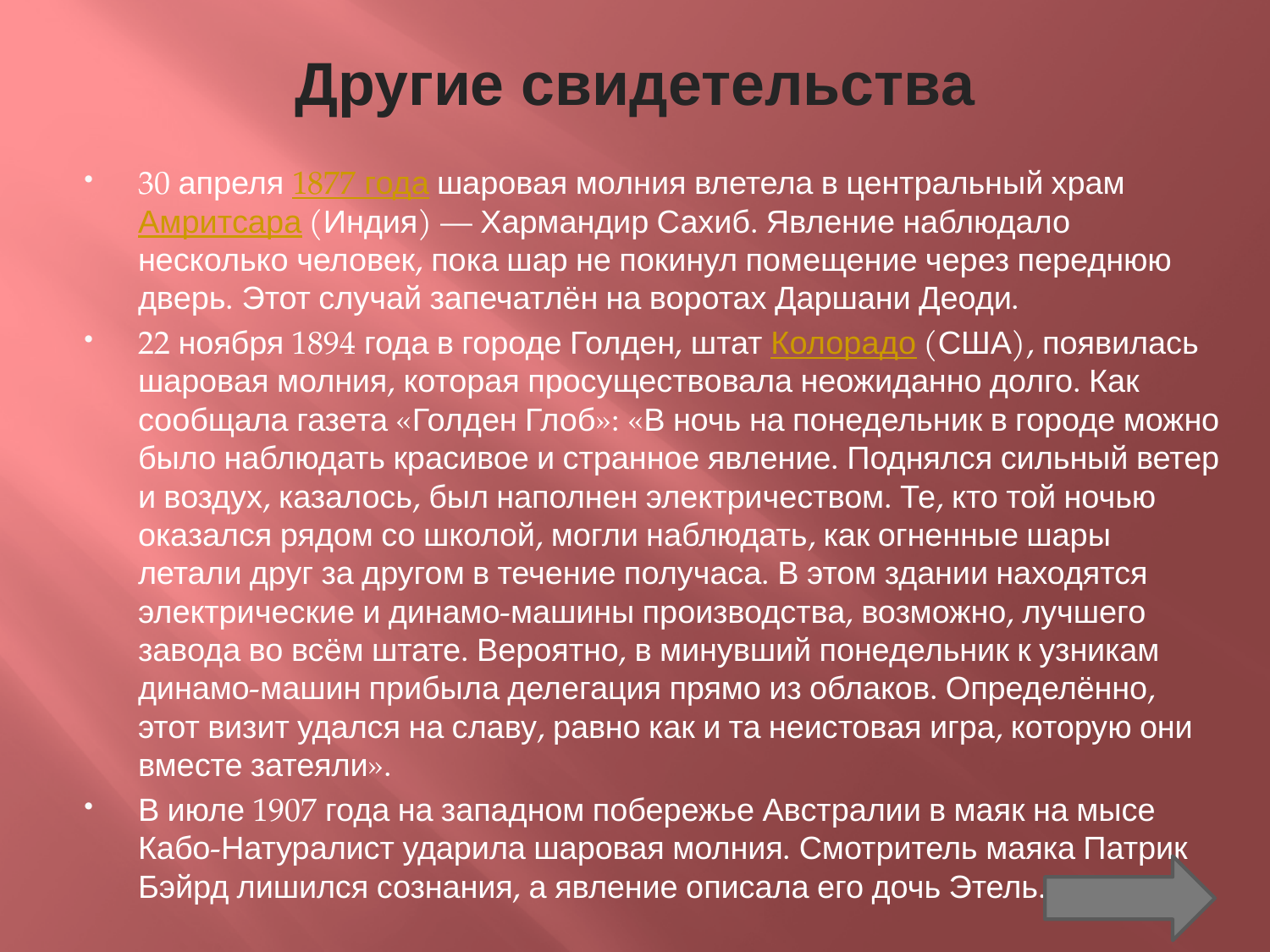

# Другие свидетельства
30 апреля 1877 года шаровая молния влетела в центральный храм Амритсара (Индия) — Хармандир Сахиб. Явление наблюдало несколько человек, пока шар не покинул помещение через переднюю дверь. Этот случай запечатлён на воротах Даршани Деоди.
22 ноября 1894 года в городе Голден, штат Колорадо (США), появилась шаровая молния, которая просуществовала неожиданно долго. Как сообщала газета «Голден Глоб»: «В ночь на понедельник в городе можно было наблюдать красивое и странное явление. Поднялся сильный ветер и воздух, казалось, был наполнен электричеством. Те, кто той ночью оказался рядом со школой, могли наблюдать, как огненные шары летали друг за другом в течение получаса. В этом здании находятся электрические и динамо-машины производства, возможно, лучшего завода во всём штате. Вероятно, в минувший понедельник к узникам динамо-машин прибыла делегация прямо из облаков. Определённо, этот визит удался на славу, равно как и та неистовая игра, которую они вместе затеяли».
В июле 1907 года на западном побережье Австралии в маяк на мысе Кабо-Натуралист ударила шаровая молния. Смотритель маяка Патрик Бэйрд лишился сознания, а явление описала его дочь Этель.